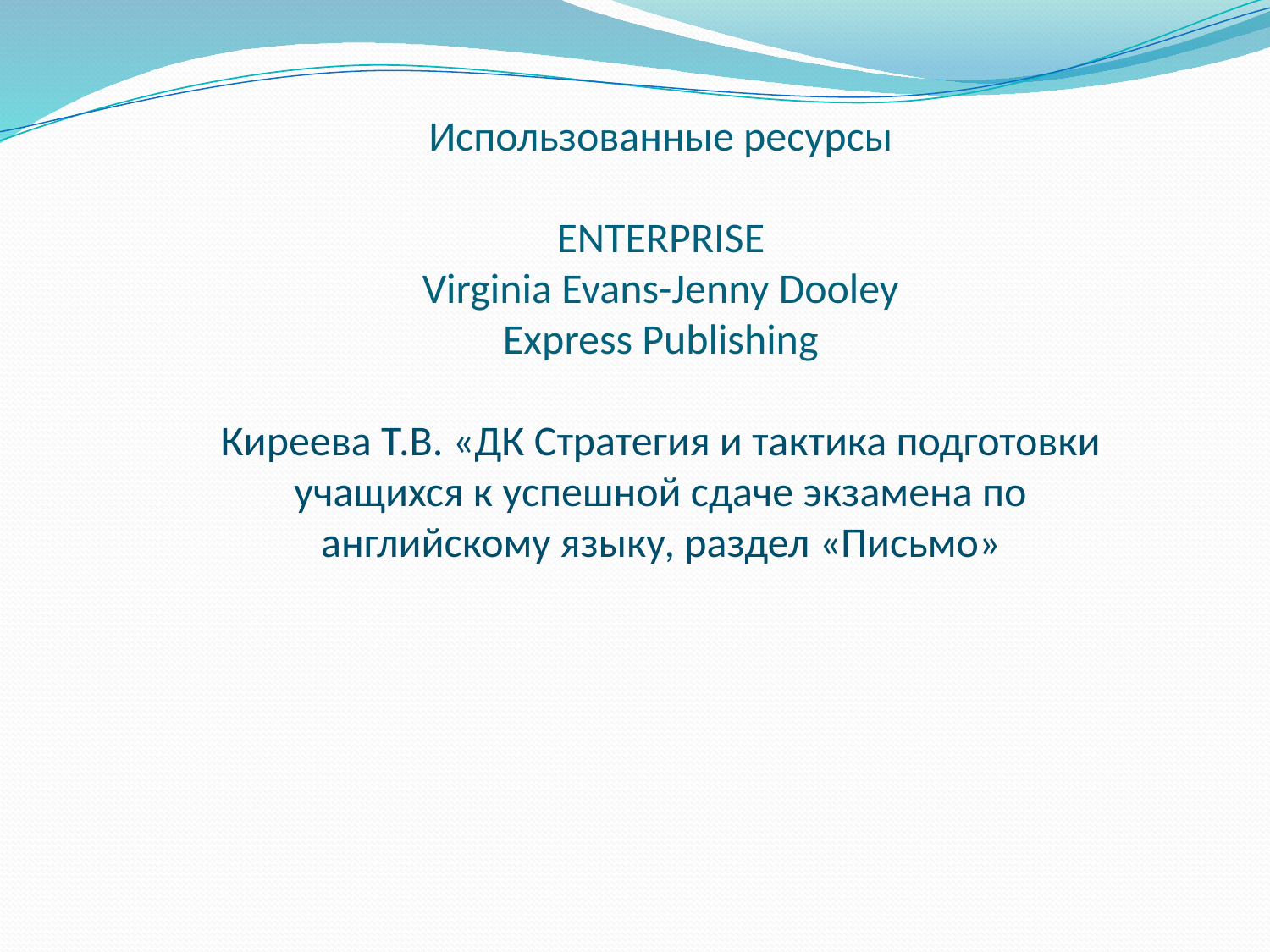

# Использованные ресурсы ENTERPRISE Virginia Evans-Jenny Dooley Express Publishing Киреева Т.В. «ДК Стратегия и тактика подготовки учащихся к успешной сдаче экзамена по английскому языку, раздел «Письмо»